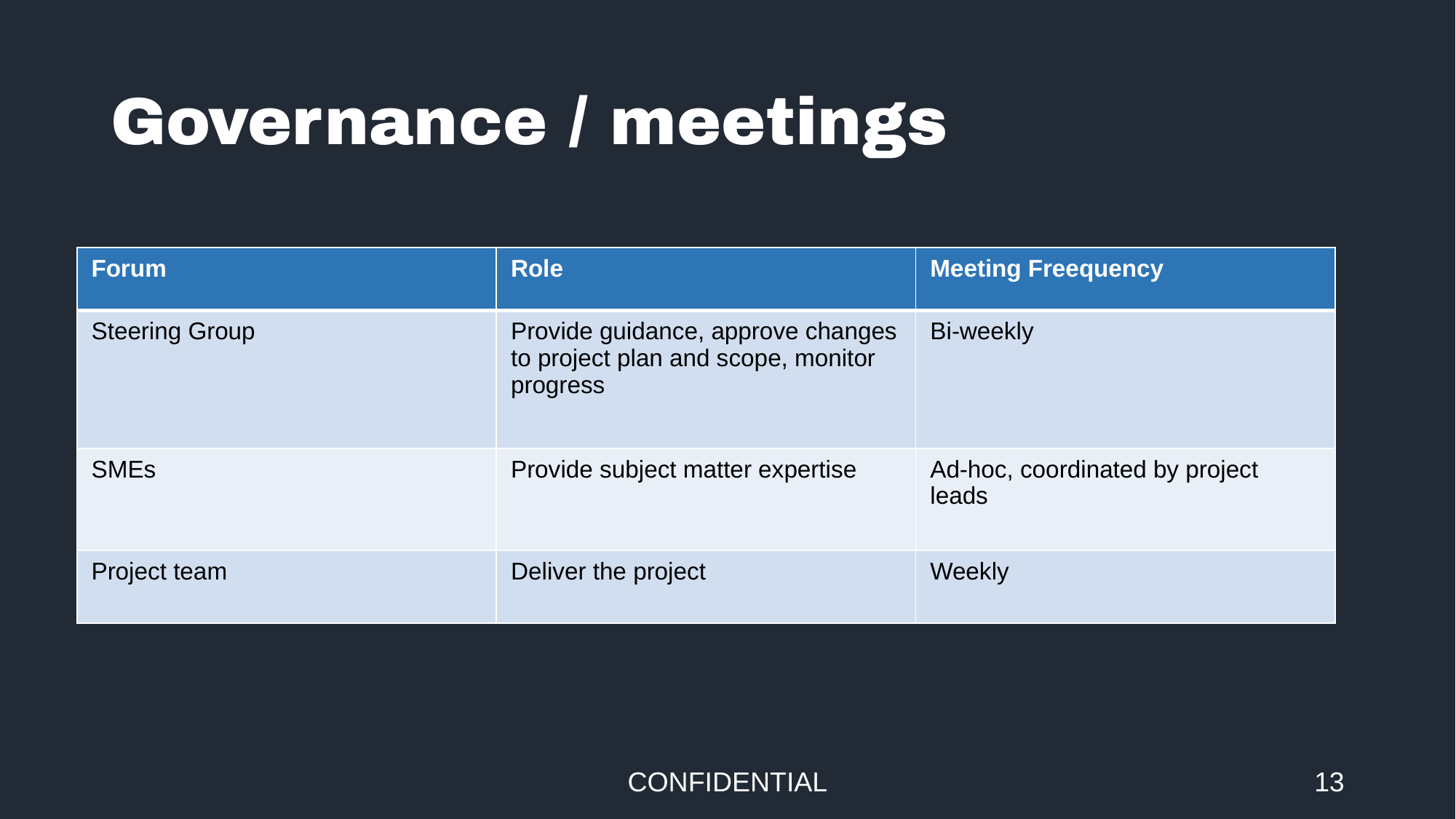

# Governance / meetings
| Forum | Role | Meeting Freequency |
| --- | --- | --- |
| Steering Group | Provide guidance, approve changes to project plan and scope, monitor progress | Bi-weekly |
| SMEs | Provide subject matter expertise | Ad-hoc, coordinated by project leads |
| Project team | Deliver the project | Weekly |
CONFIDENTIAL
13